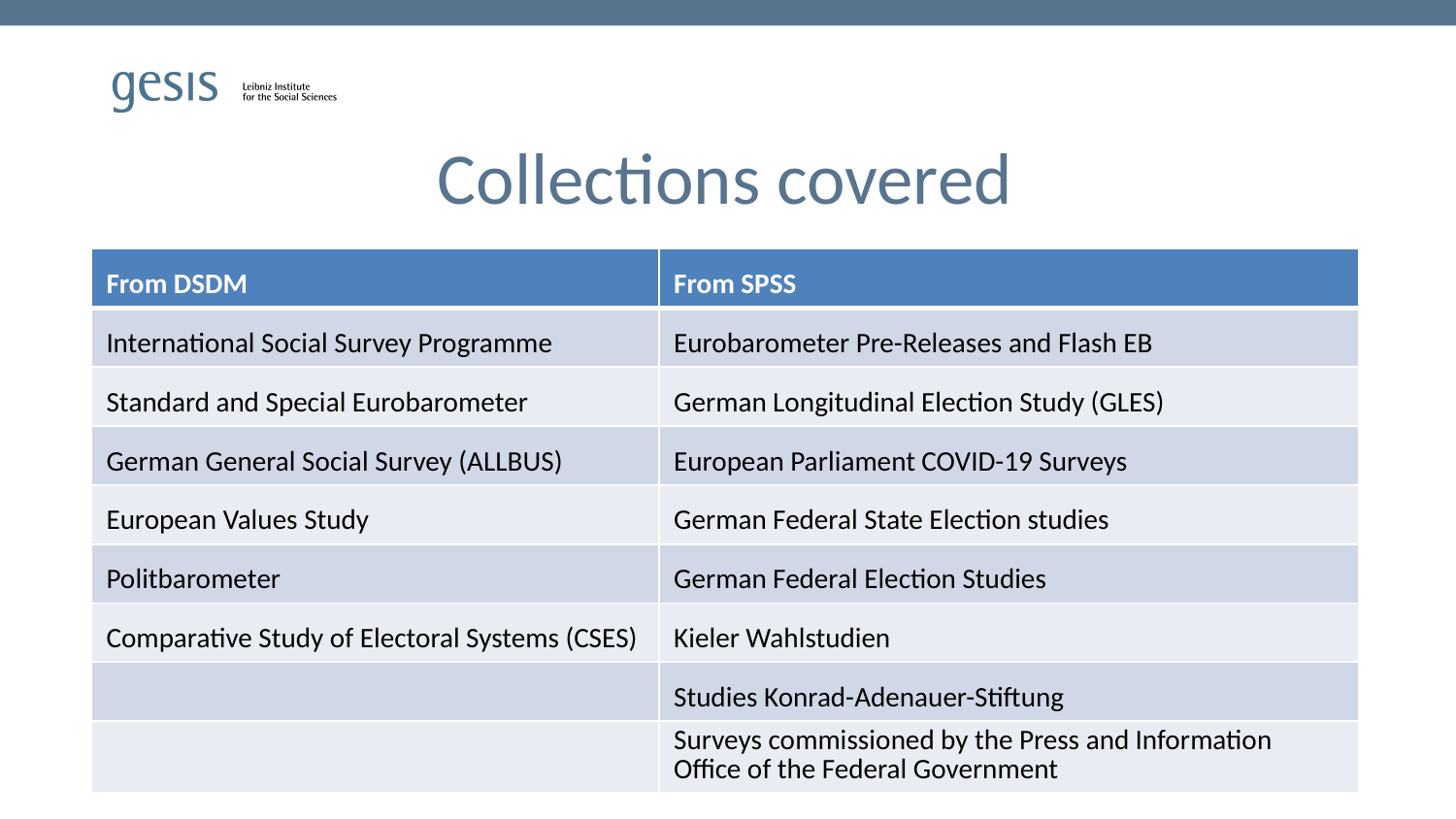

# Collections covered
| From DSDM | From SPSS |
| --- | --- |
| International Social Survey Programme | Eurobarometer Pre-Releases and Flash EB |
| Standard and Special Eurobarometer | German Longitudinal Election Study (GLES) |
| German General Social Survey (ALLBUS) | European Parliament COVID-19 Surveys |
| European Values Study | German Federal State Election studies |
| Politbarometer | German Federal Election Studies |
| Comparative Study of Electoral Systems (CSES) | Kieler Wahlstudien |
|  | Studies Konrad-Adenauer-Stiftung |
|  | Surveys commissioned by the Press and Information Office of the Federal Government |